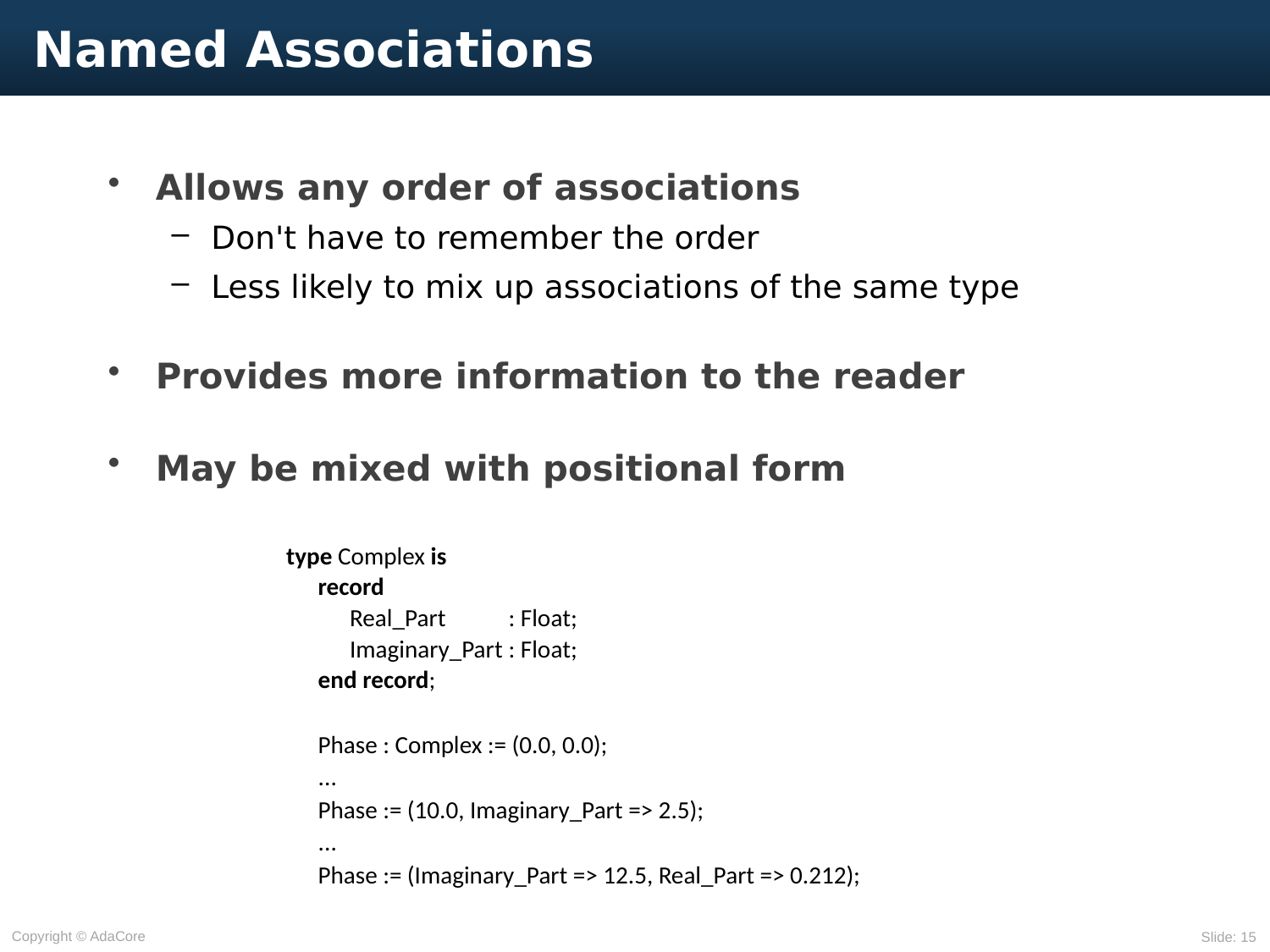

# Named Associations
Allows any order of associations
Don't have to remember the order
Less likely to mix up associations of the same type
Provides more information to the reader
May be mixed with positional form
type Complex is
record
Real_Part		: Float;
Imaginary_Part	: Float;
end record;

Phase : Complex := (0.0, 0.0);
...
Phase := (10.0, Imaginary_Part => 2.5);
...
Phase := (Imaginary_Part => 12.5, Real_Part => 0.212);